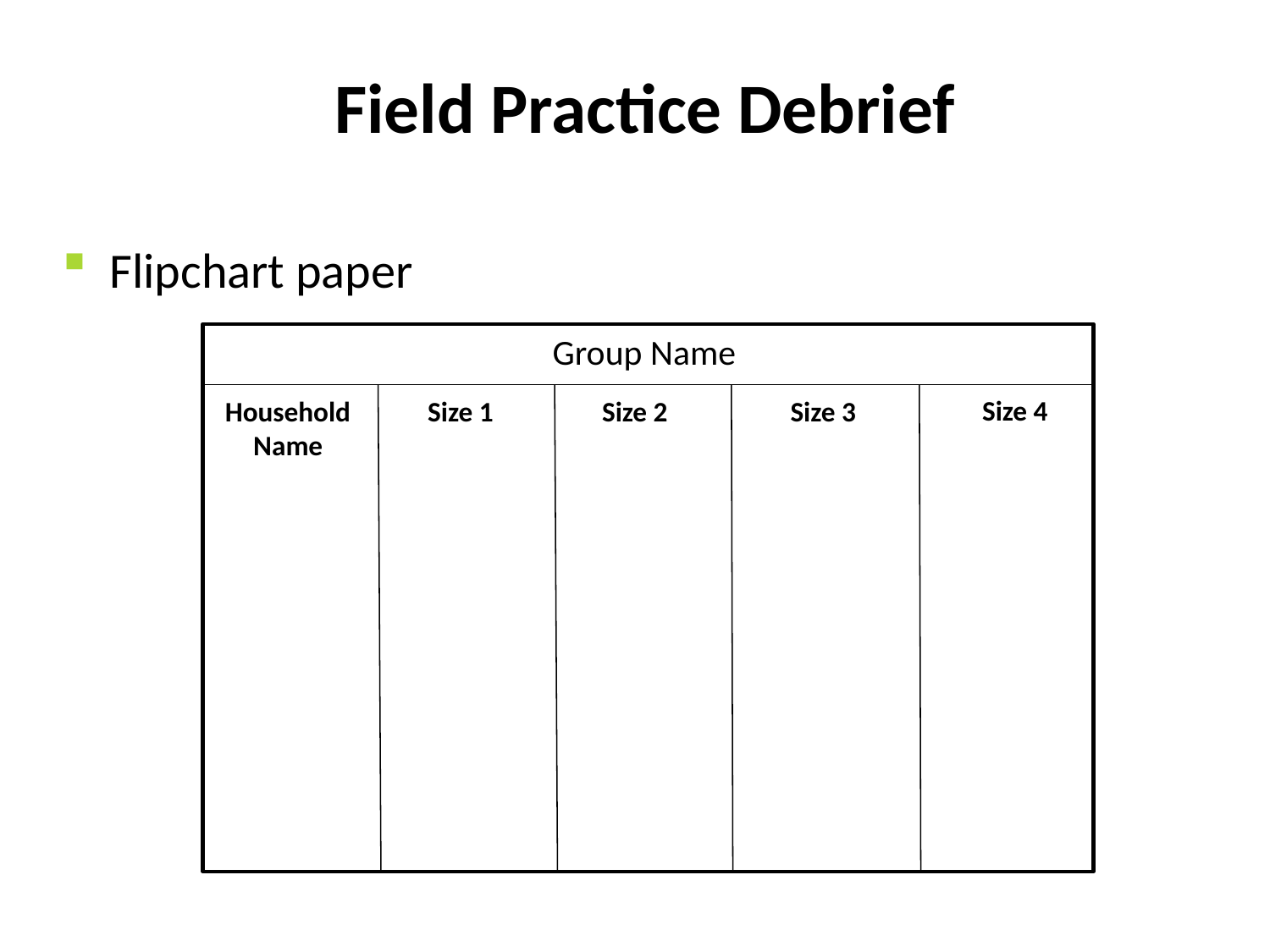

# Field Practice Debrief
Flipchart paper
Group Name
Size 4
Size 3
Household
Name
Size 1
Size 2